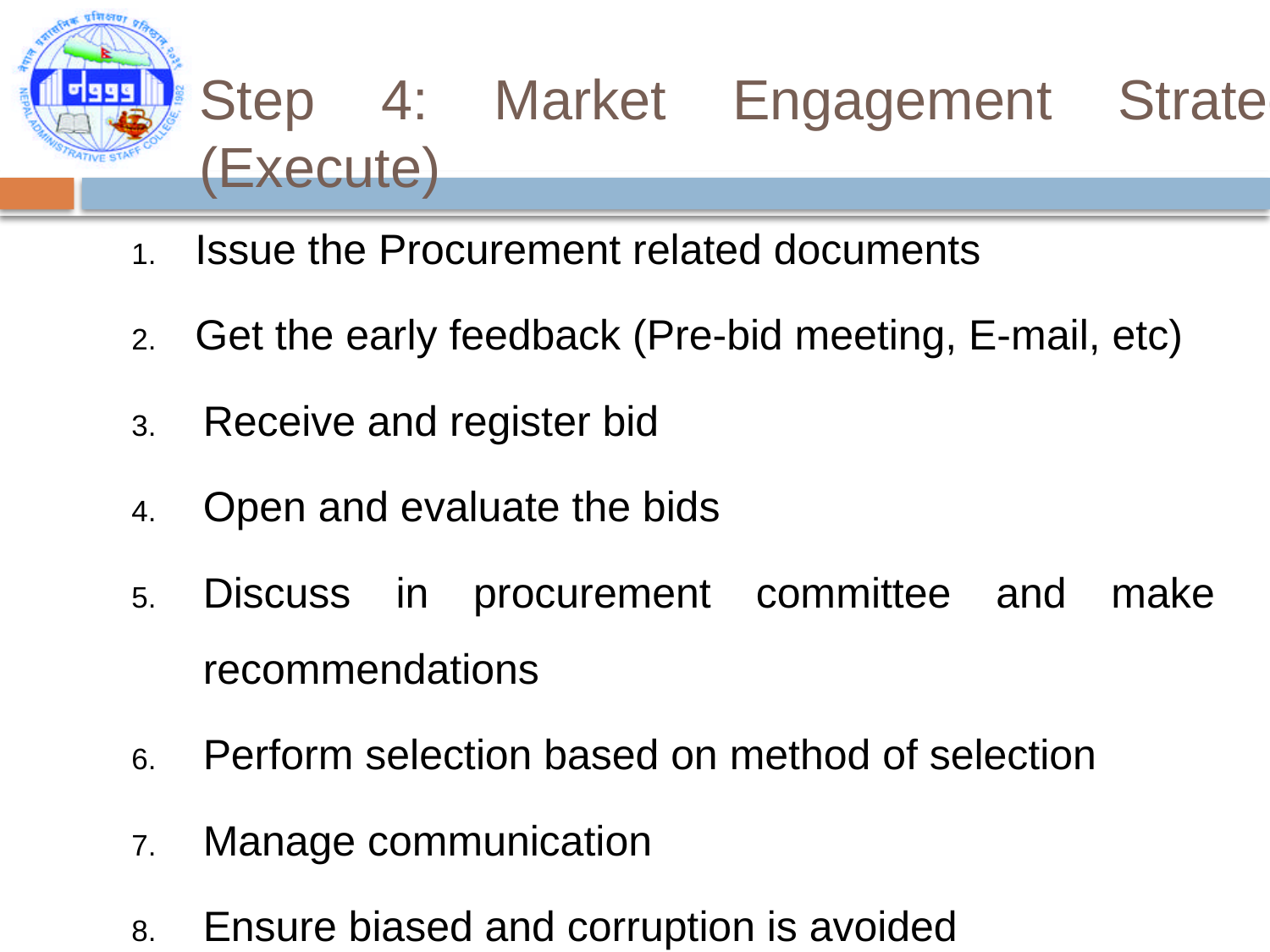

Step 4: Market Engagement Strategy (Execute)
Issue the Procurement related documents
Get the early feedback (Pre-bid meeting, E-mail, etc)
Receive and register bid
Open and evaluate the bids
Discuss in procurement committee and make recommendations
Perform selection based on method of selection
Manage communication
Ensure biased and corruption is avoided
Negotiate for right commercial deal;
Contract with clearly mentioned Terms & Conditions and Schedules and ToR of Job.